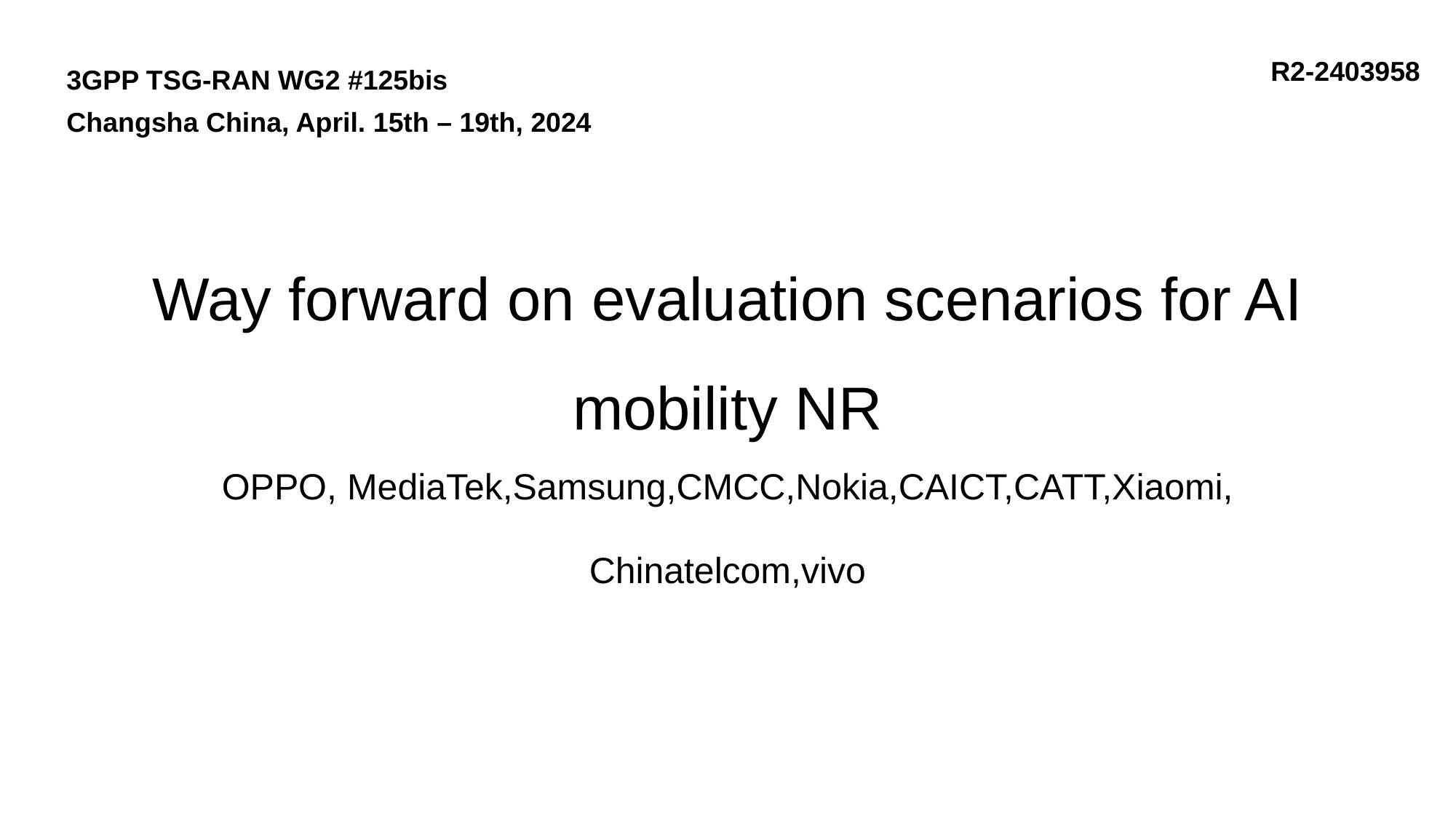

R2-2403958
3GPP TSG-RAN WG2 #125bis
Changsha China, April. 15th – 19th, 2024
Way forward on evaluation scenarios for AI mobility NR
OPPO, MediaTek,Samsung,CMCC,Nokia,CAICT,CATT,Xiaomi,
Chinatelcom,vivo